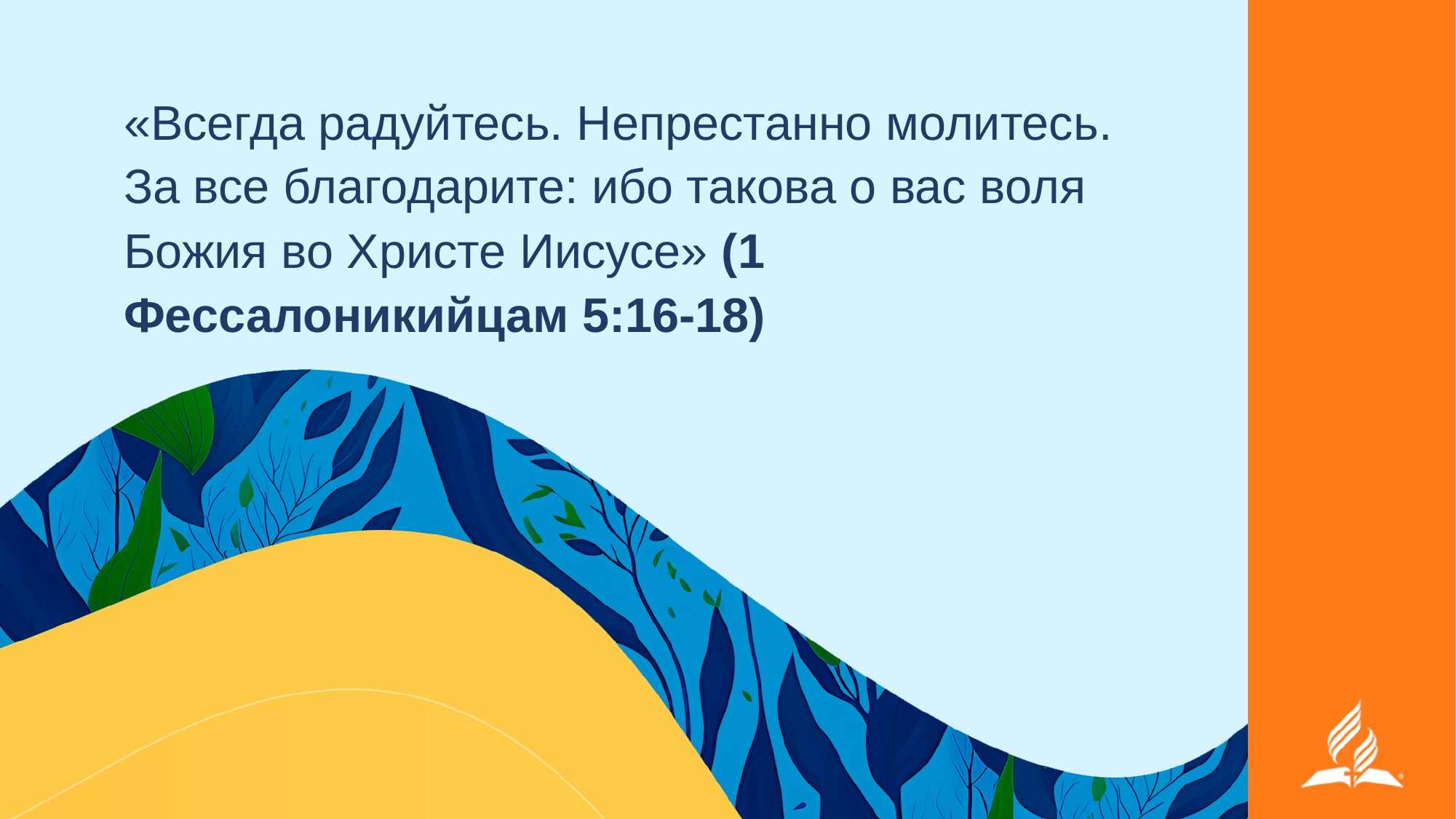

«Всегда радуйтесь. Непрестанно молитесь. За все благодарите: ибо такова о вас воля Божия во Христе Иисусе» (1 Фессалоникийцам 5:16-18)